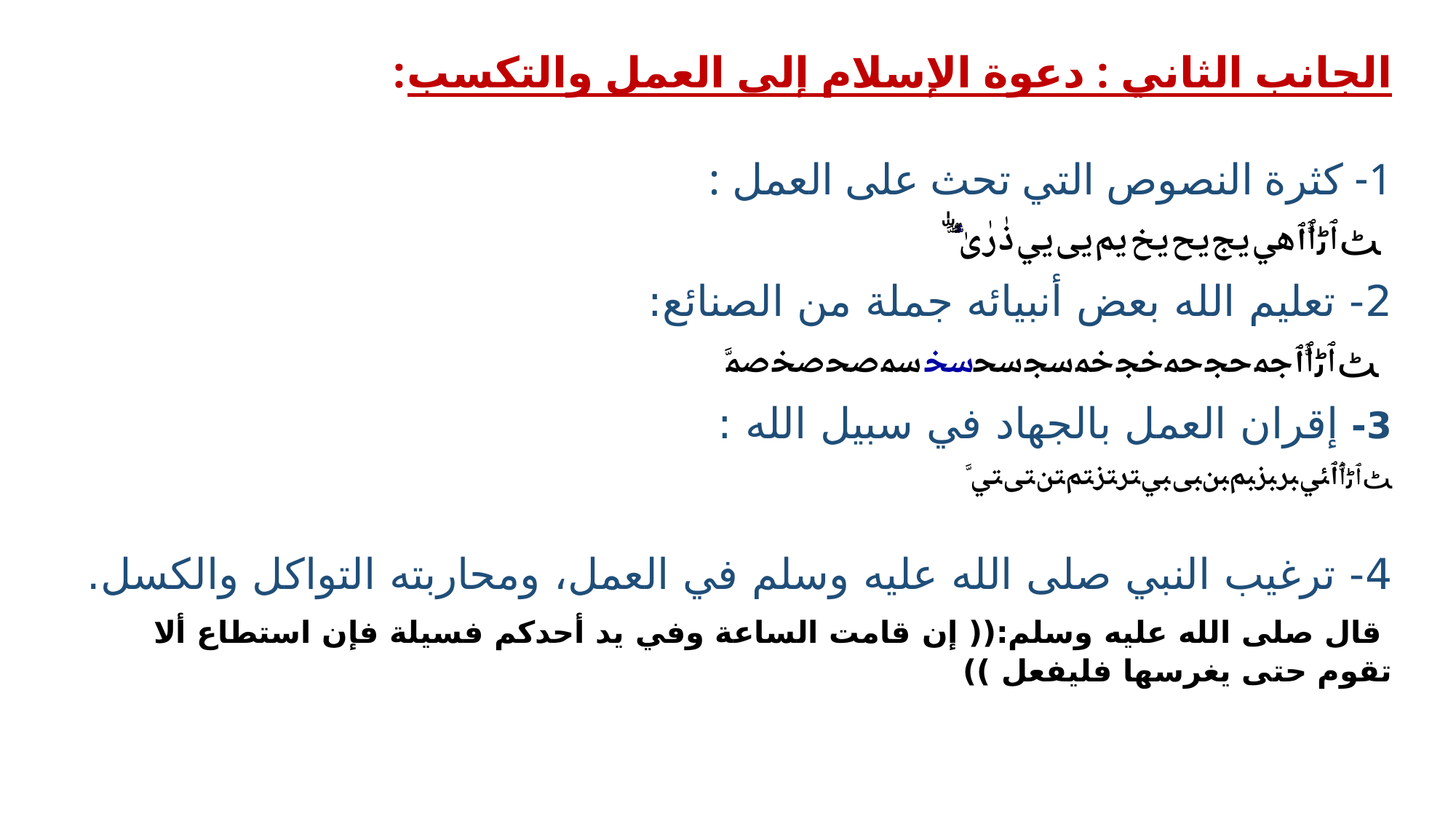

الجانب الثاني : دعوة الإسلام إلى العمل والتكسب:
1- كثرة النصوص التي تحث على العمل :
 ﭧﭐﭨﭐﱡﭐ ﱔ ﱕ ﱖ ﱗ  ﱘ ﱙ ﱚ ﱛ ﱜ ﱝ ﱞ ﱟﱠ ﱡ ﱢ  ﱣ ﱠ
2- تعليم الله بعض أنبيائه جملة من الصنائع:
 ﭧﭐﭨﭐﱡﭐ ﲨ ﲩ ﲪ ﲫ ﲬ ﲭ ﲮﲯ  ﲰ ﲱ ﲲ ﲳ ﱠ
3- إقران العمل بالجهاد في سبيل الله :
ﭧﭐﭨﭐﱡﭐ  ﱩ  ﱪ ﱫ ﱬ ﱭ ﱮ ﱯ ﱰ ﱱ ﱲ ﱳ  ﱴ ﱵ ﱠ

4- ترغيب النبي صلى الله عليه وسلم في العمل، ومحاربته التواكل والكسل.
 قال صلى الله عليه وسلم:(( إن قامت الساعة وفي يد أحدكم فسيلة فإن استطاع ألا تقوم حتى يغرسها فليفعل ))